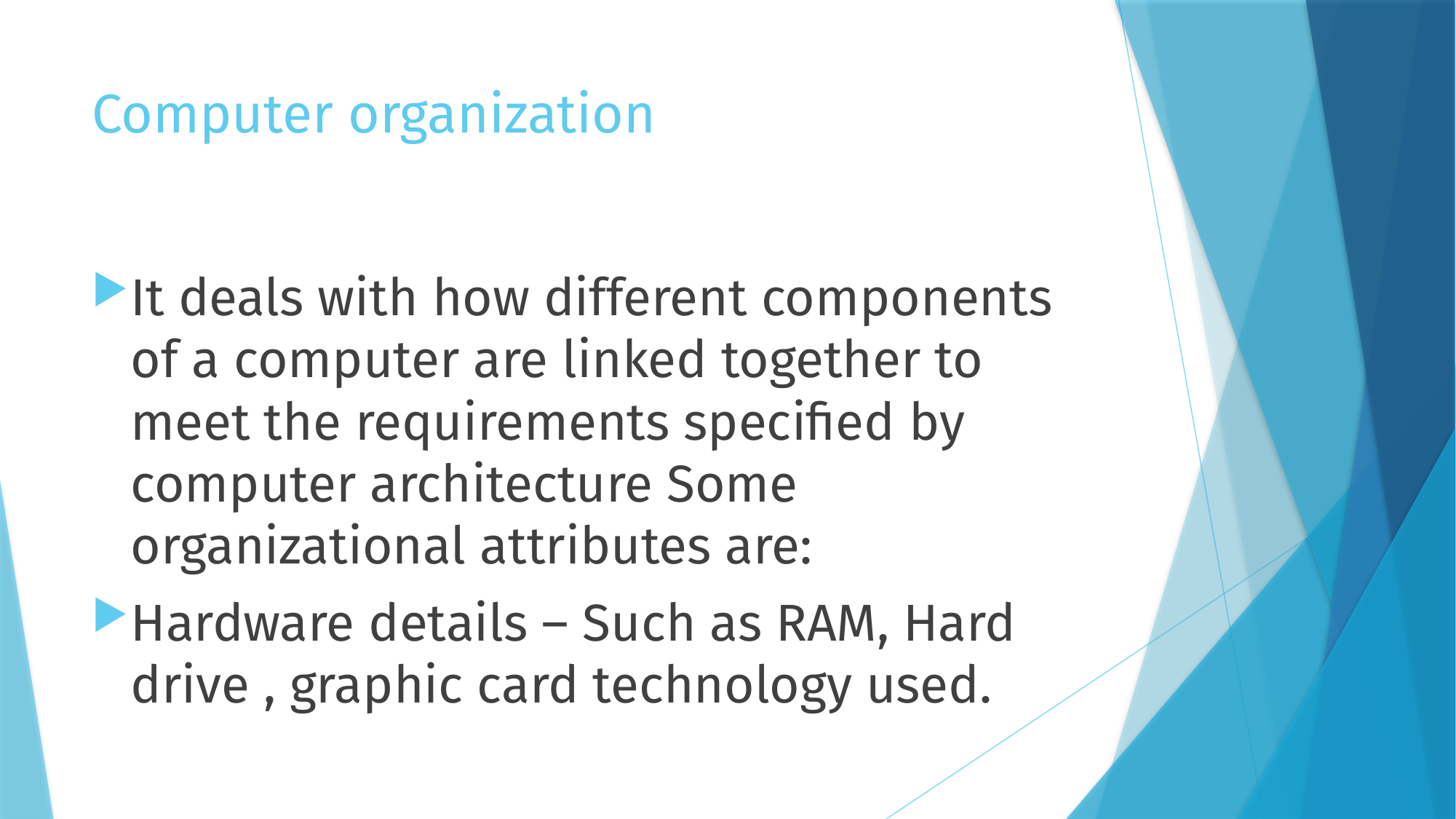

# Computer organization
It deals with how different components of a computer are linked together to meet the requirements specified by computer architecture Some organizational attributes are:
Hardware details – Such as RAM, Hard drive , graphic card technology used.